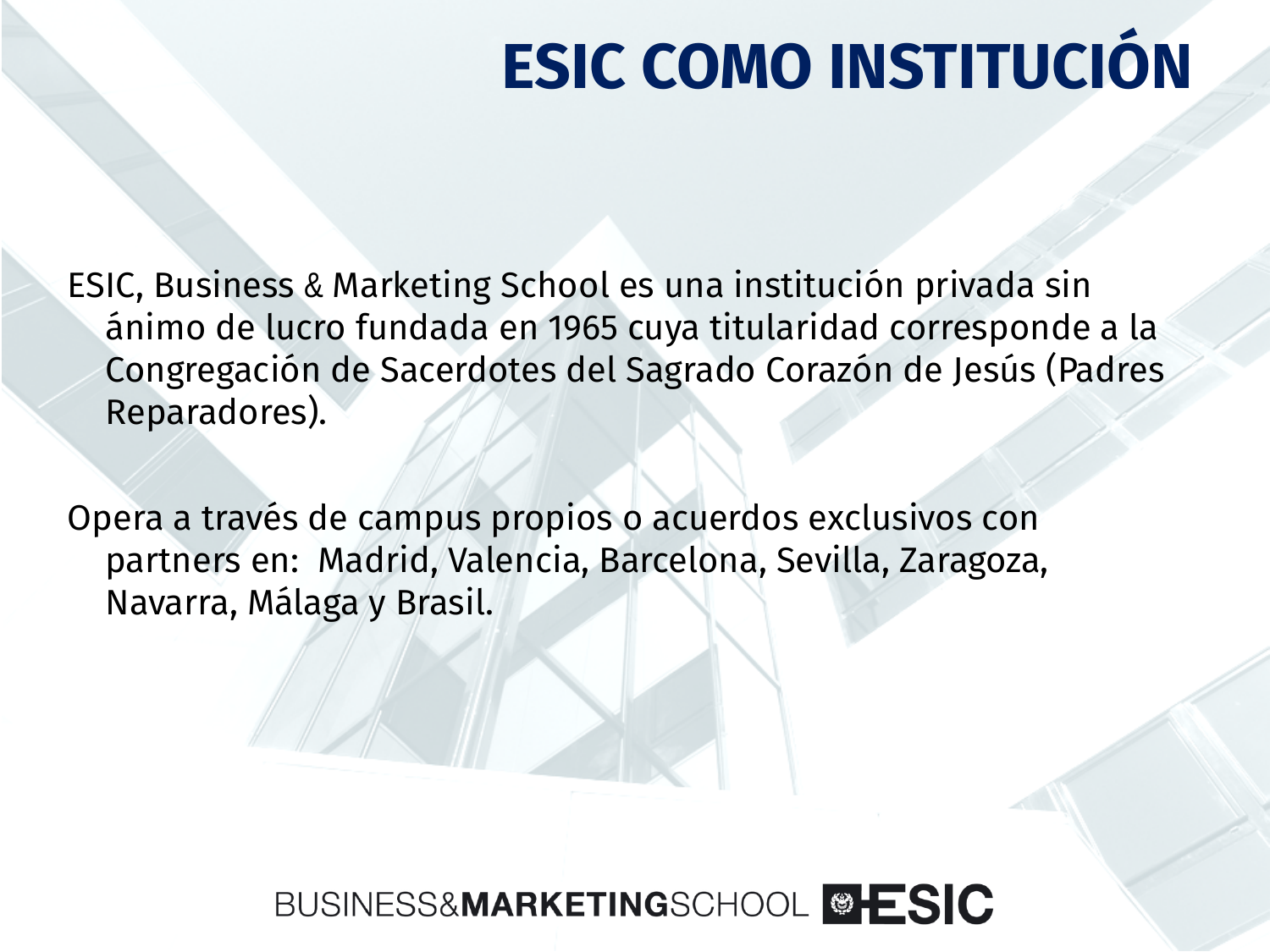

# ESIC COMO INSTITUCIÓN
ESIC, Business & Marketing School es una institución privada sin ánimo de lucro fundada en 1965 cuya titularidad corresponde a la Congregación de Sacerdotes del Sagrado Corazón de Jesús (Padres Reparadores).

Opera a través de campus propios o acuerdos exclusivos con partners en:  Madrid, Valencia, Barcelona, Sevilla, Zaragoza, Navarra, Málaga y Brasil.